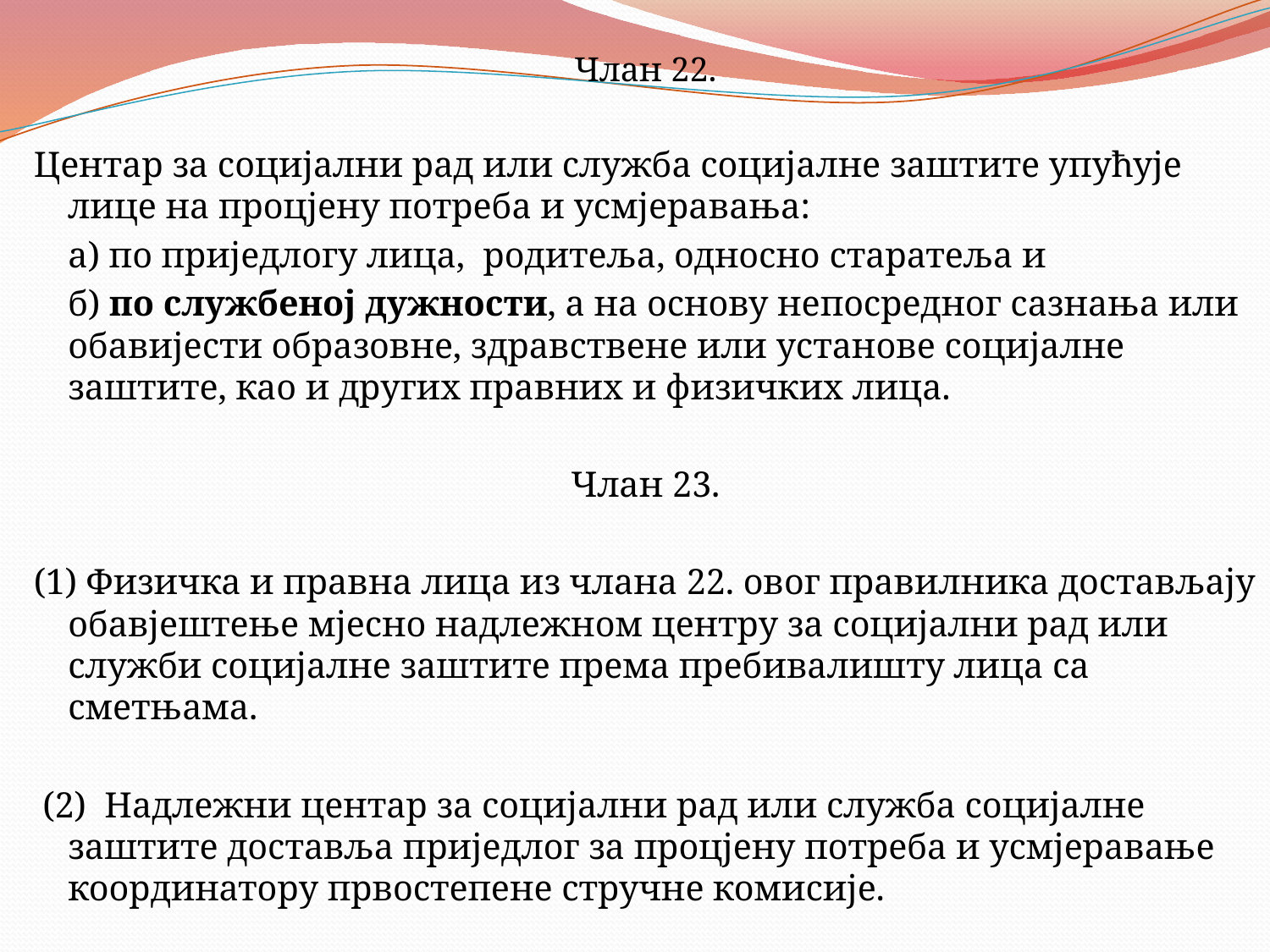

Члан 22.

Центар за социјални рад или служба социјалне заштите упућује лице на процјену потреба и усмјеравања:
	а) по приједлогу лица,  родитеља, односно старатеља и
	б) по службеној дужности, а на основу непосредног сазнања или обавијести образовне, здравствене или установе социјалне заштите, као и других правних и физичких лица.

Члан 23.

(1) Физичка и правна лица из члана 22. овог правилника достављају обавјештење мјесно надлежном центру за социјални рад или служби социјалне заштите према пребивалишту лица са сметњама.

 (2)  Надлежни центар за социјални рад или служба социјалне заштите доставља приједлог за процјену потреба и усмјеравање координатору првостепене стручне комисије.